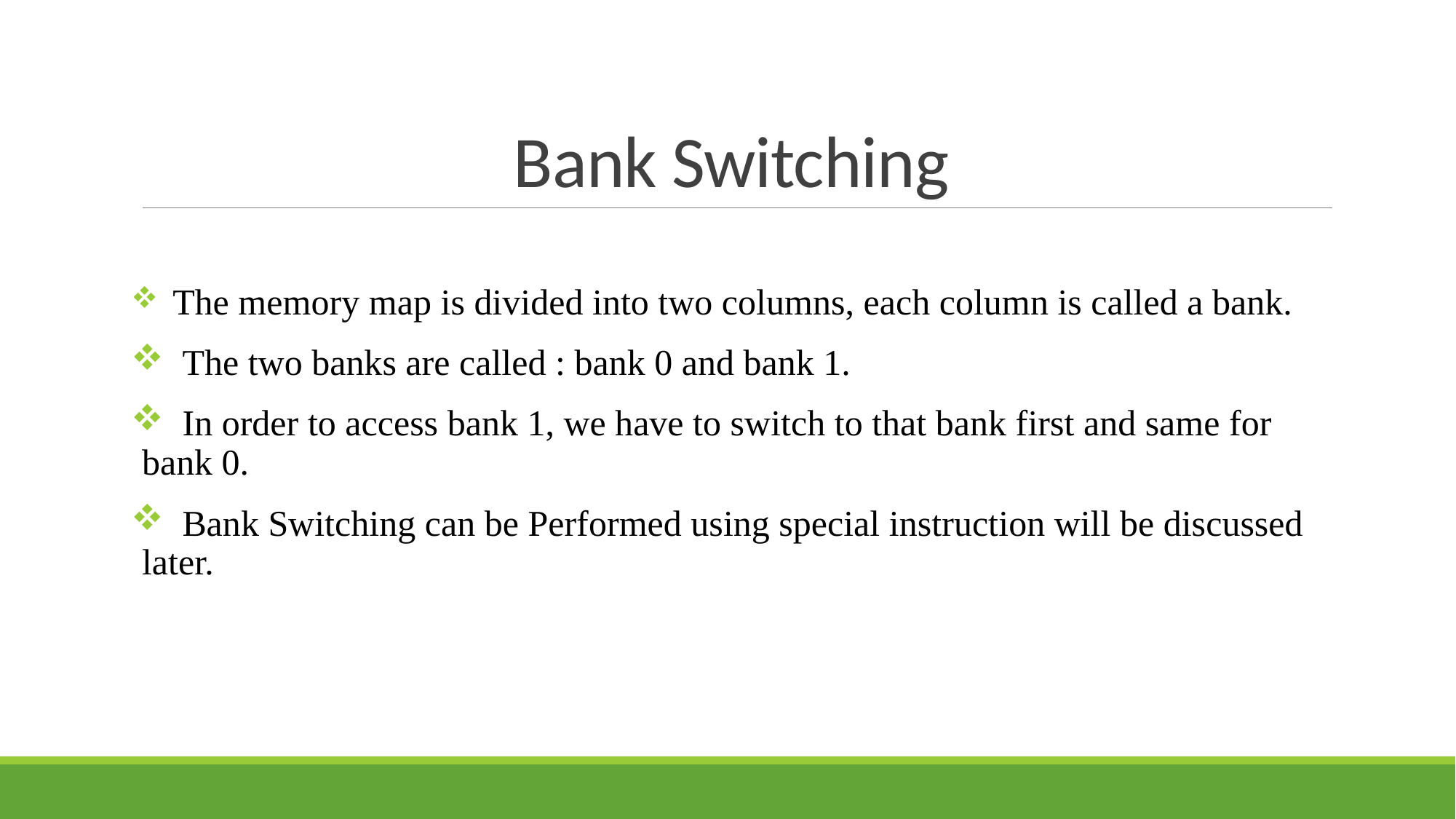

# Bank Switching

  The memory map is divided into two columns, each column is called a bank.
  The two banks are called : bank 0 and bank 1.
  In order to access bank 1, we have to switch to that bank first and same for bank 0.
  Bank Switching can be Performed using special instruction will be discussed later.